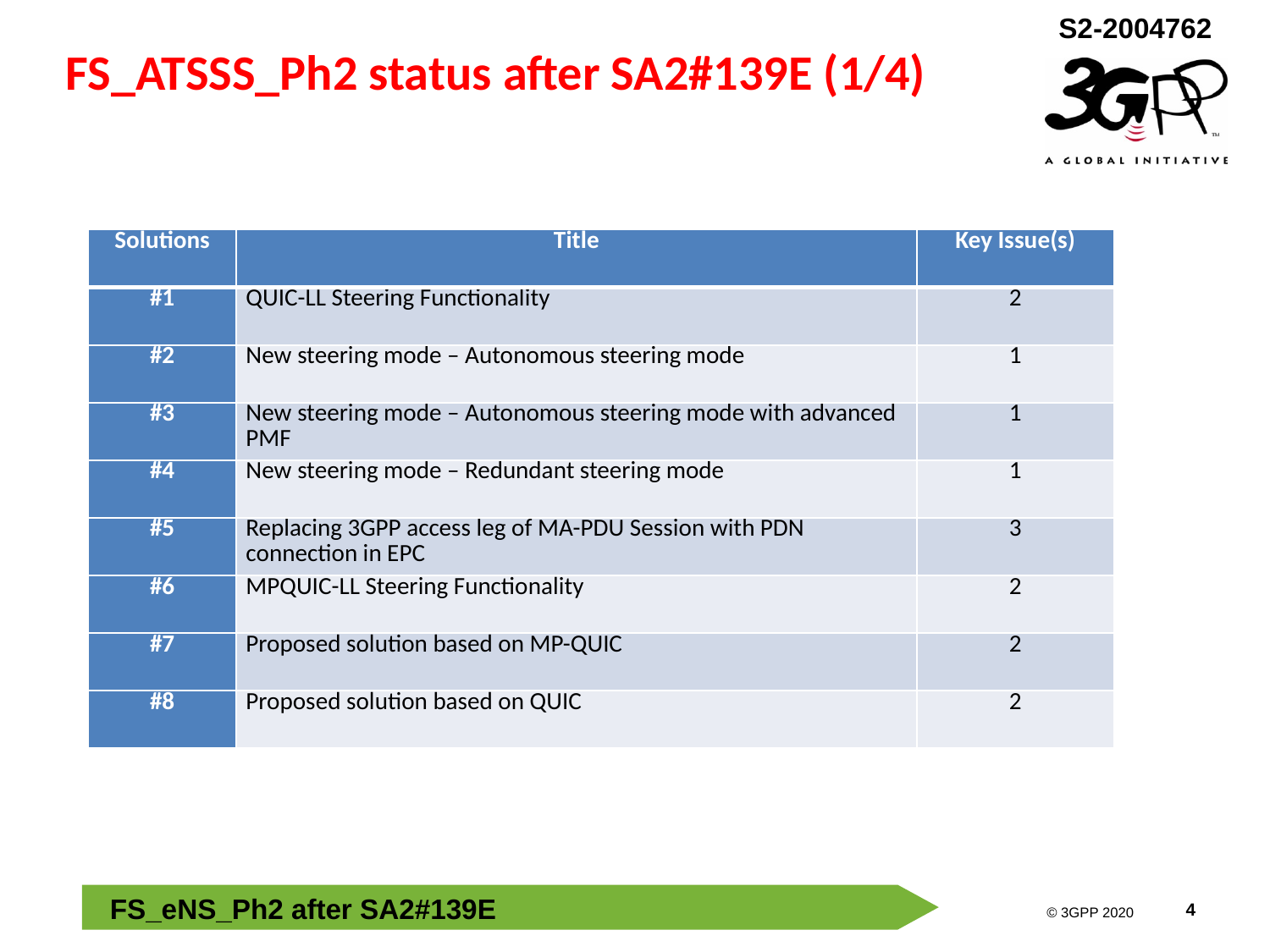

# FS_ATSSS_Ph2 status after SA2#139E (1/4)
| Solutions | Title | Key Issue(s) |
| --- | --- | --- |
| #1 | QUIC-LL Steering Functionality | 2 |
| #2 | New steering mode – Autonomous steering mode | 1 |
| #3 | New steering mode – Autonomous steering mode with advanced PMF | 1 |
| #4 | New steering mode – Redundant steering mode | 1 |
| #5 | Replacing 3GPP access leg of MA-PDU Session with PDN connection in EPC | 3 |
| #6 | MPQUIC-LL Steering Functionality | 2 |
| #7 | Proposed solution based on MP-QUIC | 2 |
| #8 | Proposed solution based on QUIC | 2 |